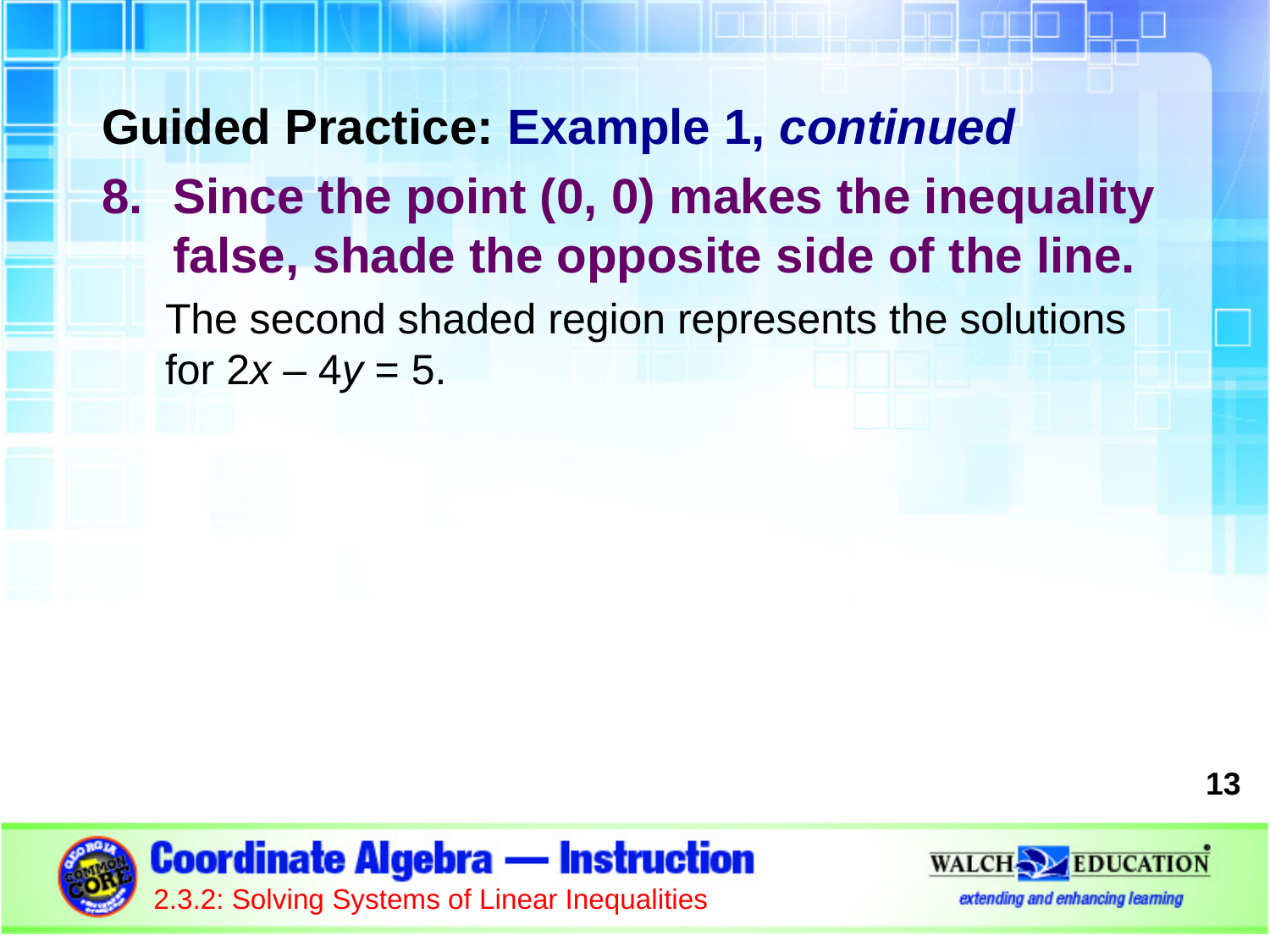

Guided Practice: Example 1, continued
Since the point (0, 0) makes the inequality false, shade the opposite side of the line.
The second shaded region represents the solutions for 2x – 4y = 5.

13
2.3.2: Solving Systems of Linear Inequalities